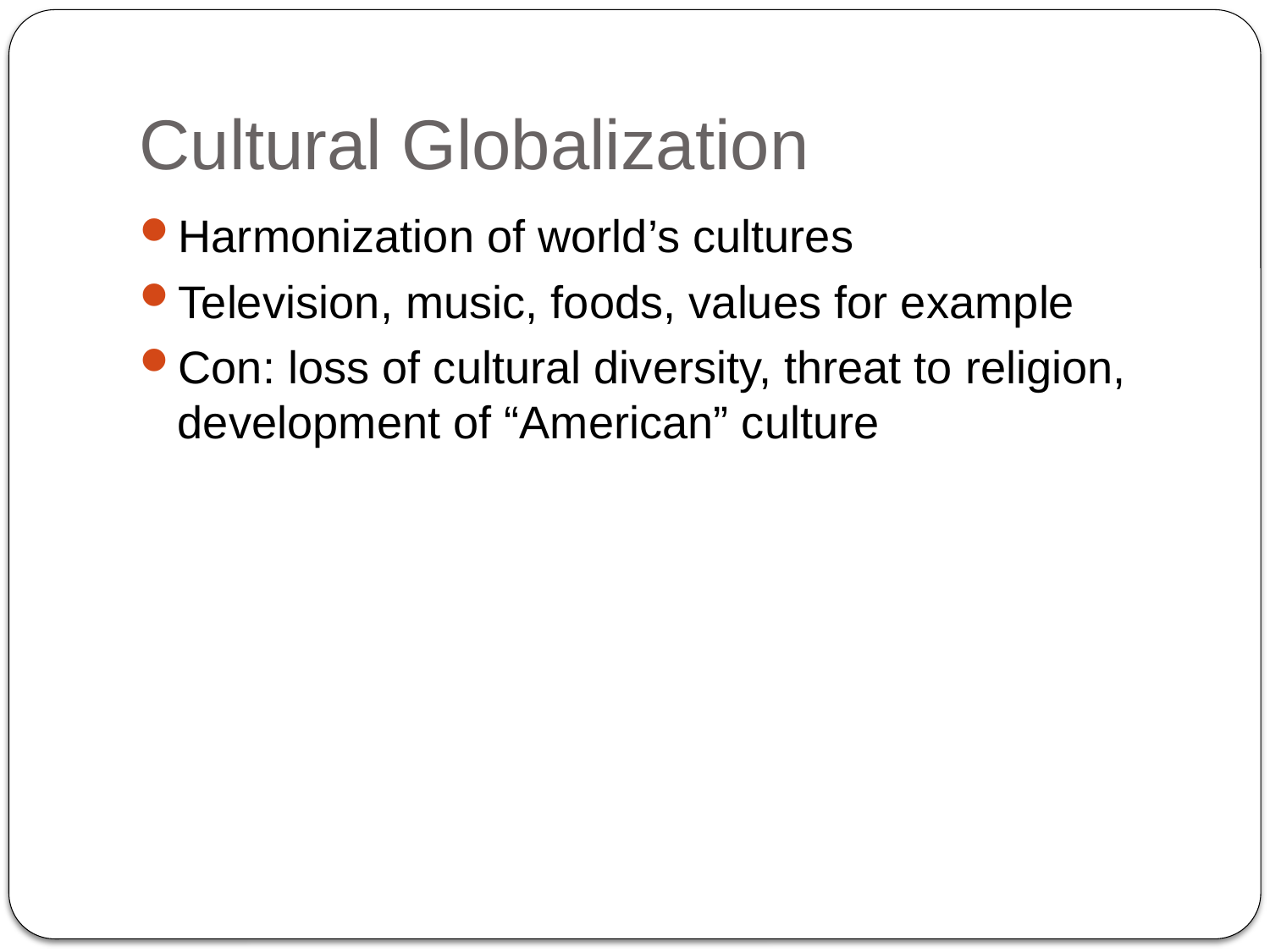

# Cultural Globalization
Harmonization of world’s cultures
Television, music, foods, values for example
Con: loss of cultural diversity, threat to religion, development of “American” culture